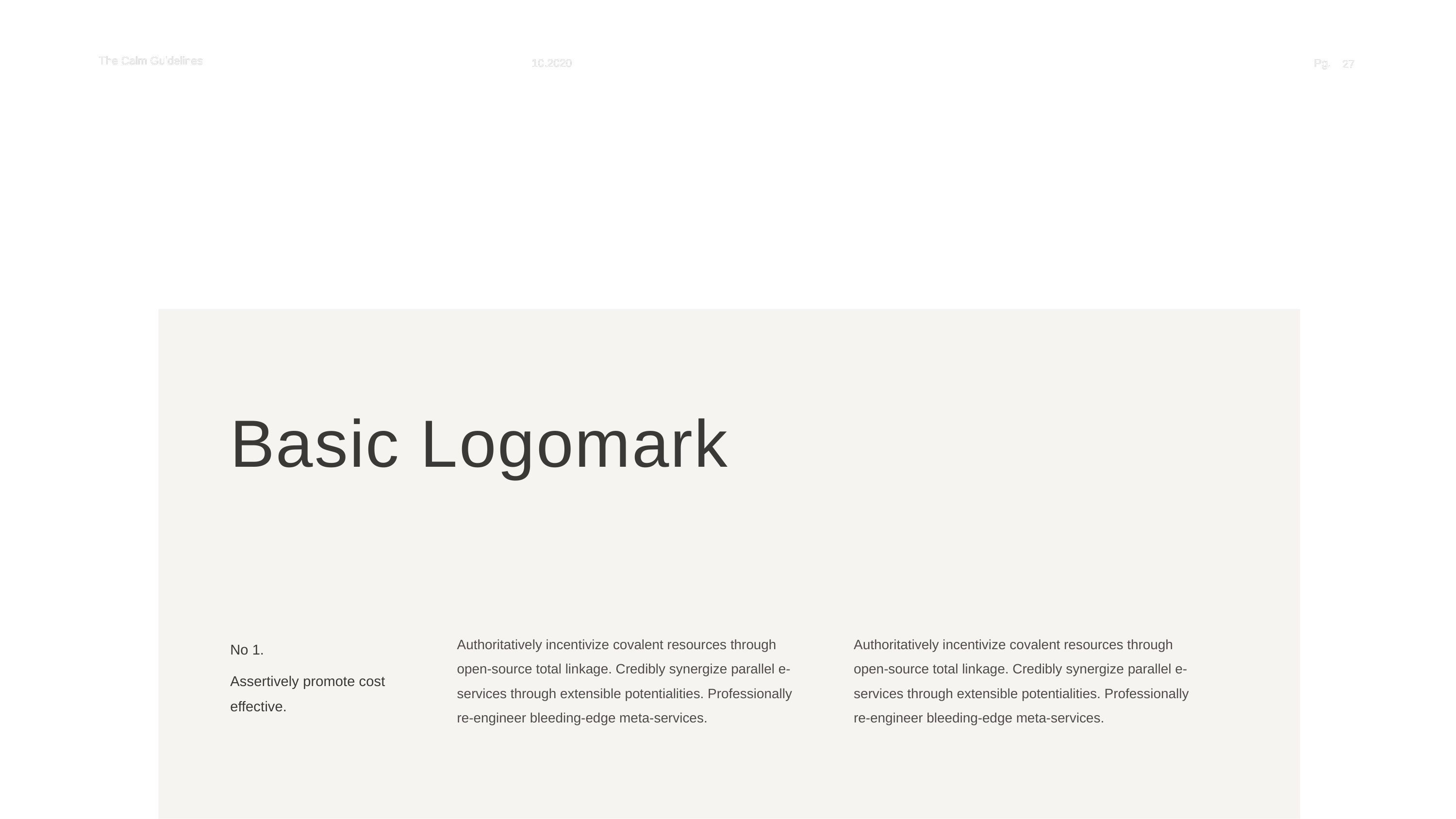

The Calm Guidelines
10.2020
Pg.
27

Basic Logomark

Authoritatively incentivize covalent resources through open-source total linkage. Credibly synergize parallel e-services through extensible potentialities. Professionally re-engineer bleeding-edge meta-services.
Authoritatively incentivize covalent resources through open-source total linkage. Credibly synergize parallel e-services through extensible potentialities. Professionally re-engineer bleeding-edge meta-services.
No 1.
Assertively promote cost effective.